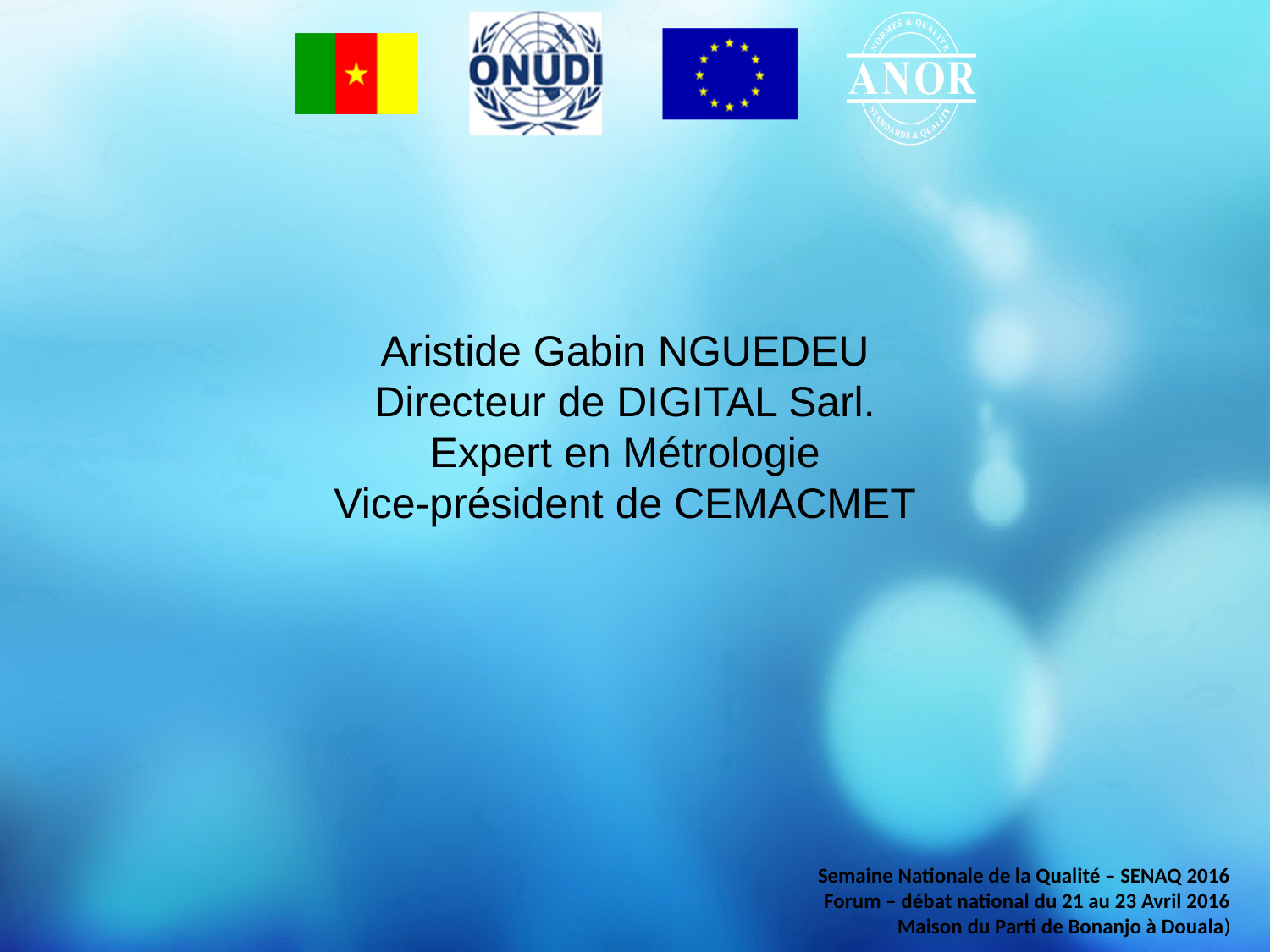

Aristide Gabin NGUEDEU
Directeur de DIGITAL Sarl.
Expert en Métrologie
Vice-président de CEMACMET

Semaine Nationale de la Qualité – SENAQ 2016
Forum – débat national du 21 au 23 Avril 2016
Maison du Parti de Bonanjo à Douala)